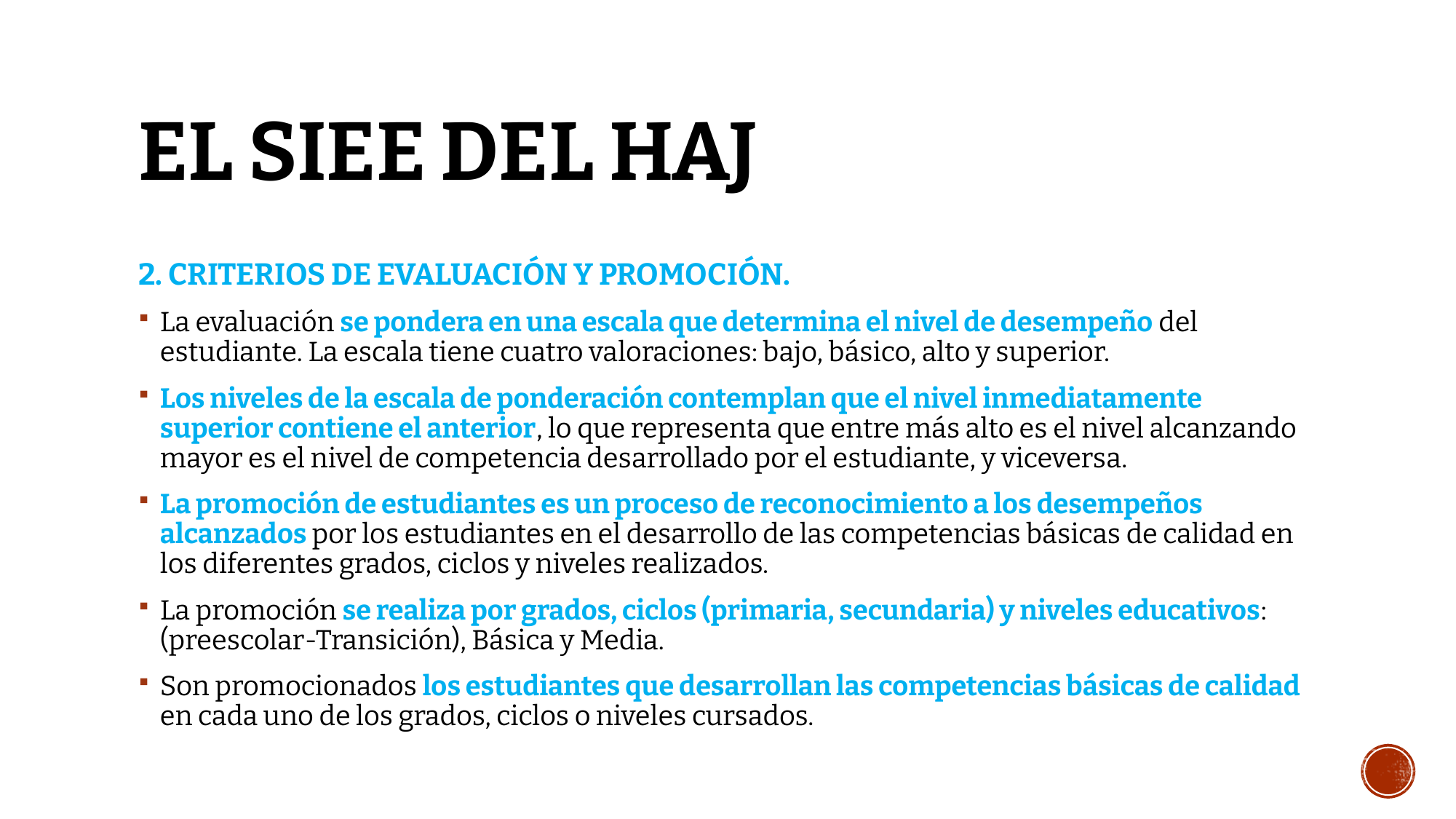

# EL SIEE DEL HAJ
2. CRITERIOS DE EVALUACIÓN Y PROMOCIÓN.
La evaluación se pondera en una escala que determina el nivel de desempeño del estudiante. La escala tiene cuatro valoraciones: bajo, básico, alto y superior.
Los niveles de la escala de ponderación contemplan que el nivel inmediatamente superior contiene el anterior, lo que representa que entre más alto es el nivel alcanzando mayor es el nivel de competencia desarrollado por el estudiante, y viceversa.
La promoción de estudiantes es un proceso de reconocimiento a los desempeños alcanzados por los estudiantes en el desarrollo de las competencias básicas de calidad en los diferentes grados, ciclos y niveles realizados.
La promoción se realiza por grados, ciclos (primaria, secundaria) y niveles educativos: (preescolar-Transición), Básica y Media.
Son promocionados los estudiantes que desarrollan las competencias básicas de calidad en cada uno de los grados, ciclos o niveles cursados.